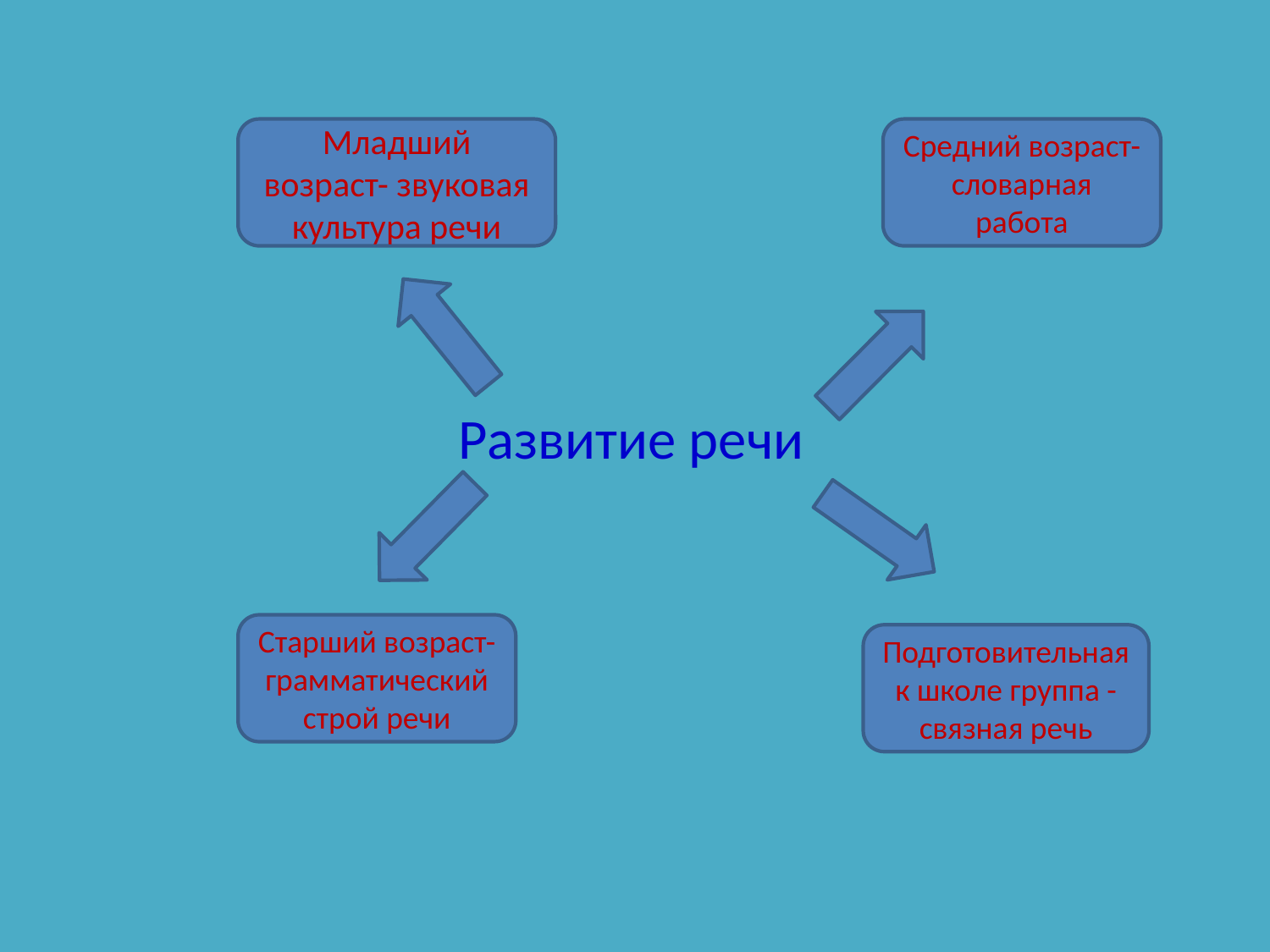

Младший возраст- звуковая культура речи
Средний возраст- словарная работа

# Развитие речи

Старший возраст- грамматический строй речи
Подготовительная к школе группа -связная речь